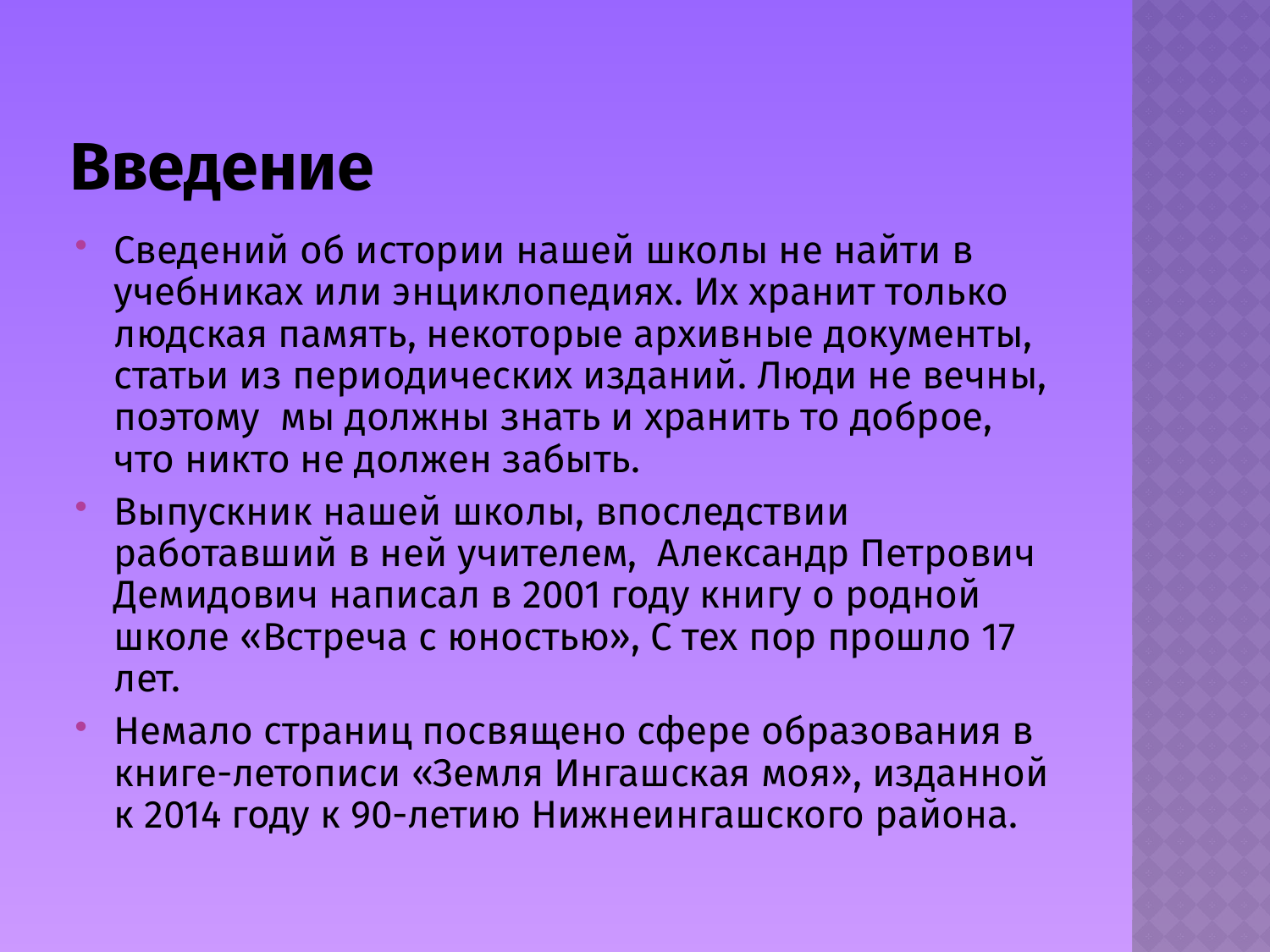

# Введение
Сведений об истории нашей школы не найти в учебниках или энциклопедиях. Их хранит только людская память, некоторые архивные документы, статьи из периодических изданий. Люди не вечны, поэтому  мы должны знать и хранить то доброе, что никто не должен забыть.
Выпускник нашей школы, впоследствии работавший в ней учителем,  Александр Петрович Демидович написал в 2001 году книгу о родной школе «Встреча с юностью», С тех пор прошло 17 лет.
Немало страниц посвящено сфере образования в книге-летописи «Земля Ингашская моя», изданной к 2014 году к 90-летию Нижнеингашского района.